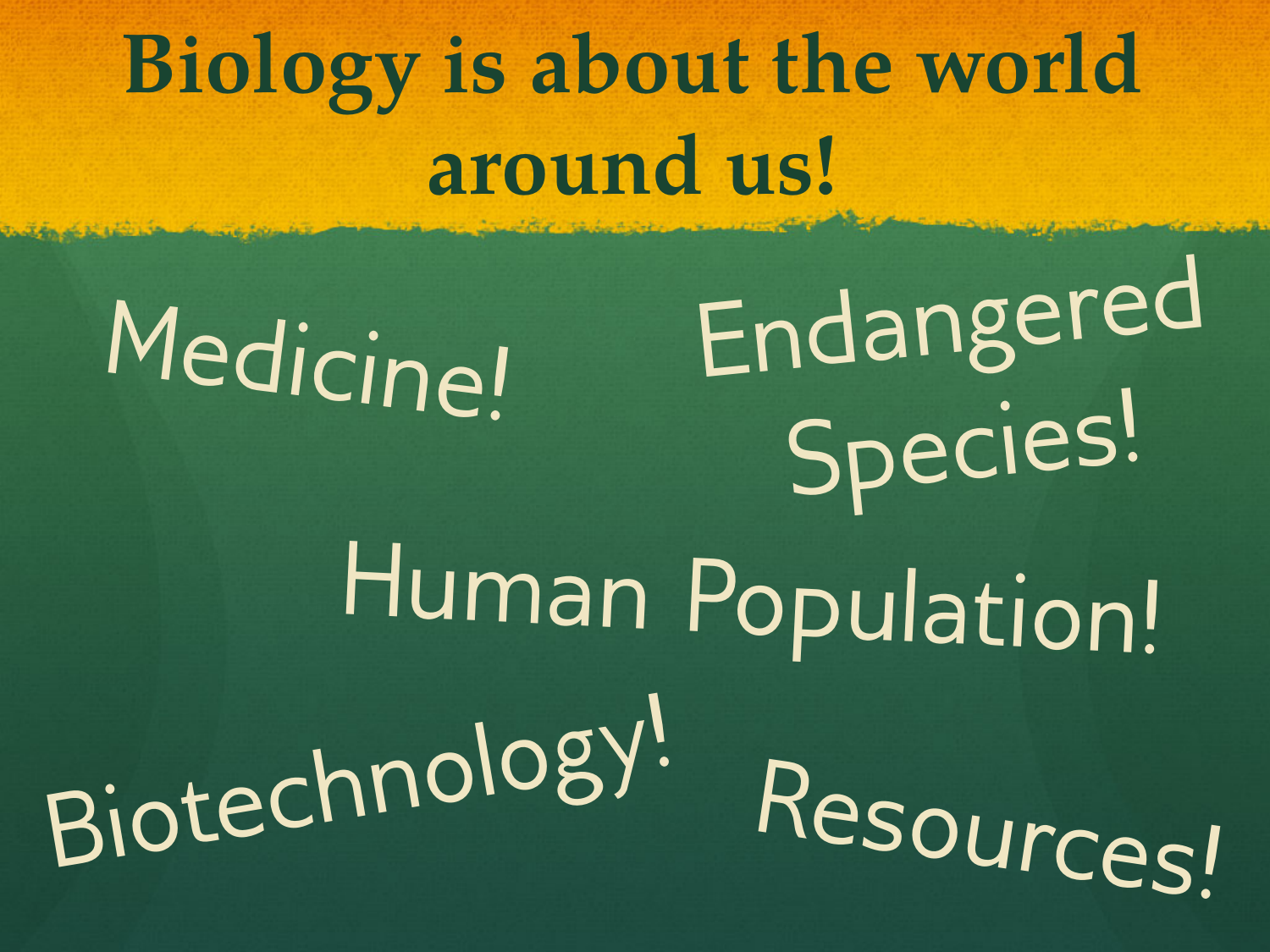

# Biology is about the world around us!
Endangered Species!
Medicine!
Human Population!
Biotechnology!
Resources!